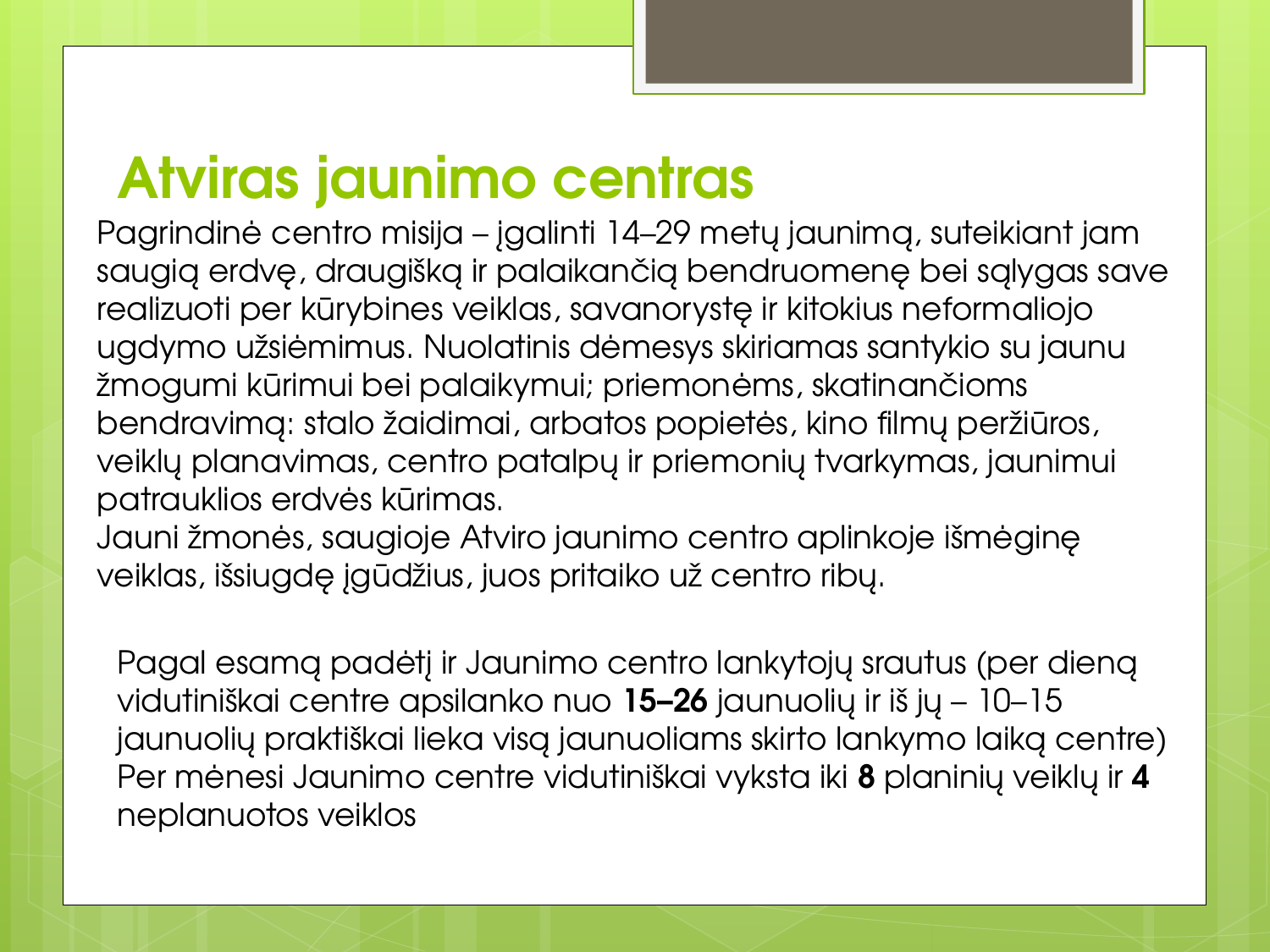

# Atviras jaunimo centras
Pagrindinė centro misija – įgalinti 14–29 metų jaunimą, suteikiant jam saugią erdvę, draugišką ir palaikančią bendruomenę bei sąlygas save realizuoti per kūrybines veiklas, savanorystę ir kitokius neformaliojo ugdymo užsiėmimus. Nuolatinis dėmesys skiriamas santykio su jaunu žmogumi kūrimui bei palaikymui; priemonėms, skatinančioms bendravimą: stalo žaidimai, arbatos popietės, kino filmų peržiūros, veiklų planavimas, centro patalpų ir priemonių tvarkymas, jaunimui patrauklios erdvės kūrimas.
Jauni žmonės, saugioje Atviro jaunimo centro aplinkoje išmėginę veiklas, išsiugdę įgūdžius, juos pritaiko už centro ribų.
Pagal esamą padėtį ir Jaunimo centro lankytojų srautus (per dieną vidutiniškai centre apsilanko nuo 15–26 jaunuolių ir iš jų – 10–15 jaunuolių praktiškai lieka visą jaunuoliams skirto lankymo laiką centre) Per mėnesi Jaunimo centre vidutiniškai vyksta iki 8 planinių veiklų ir 4 neplanuotos veiklos